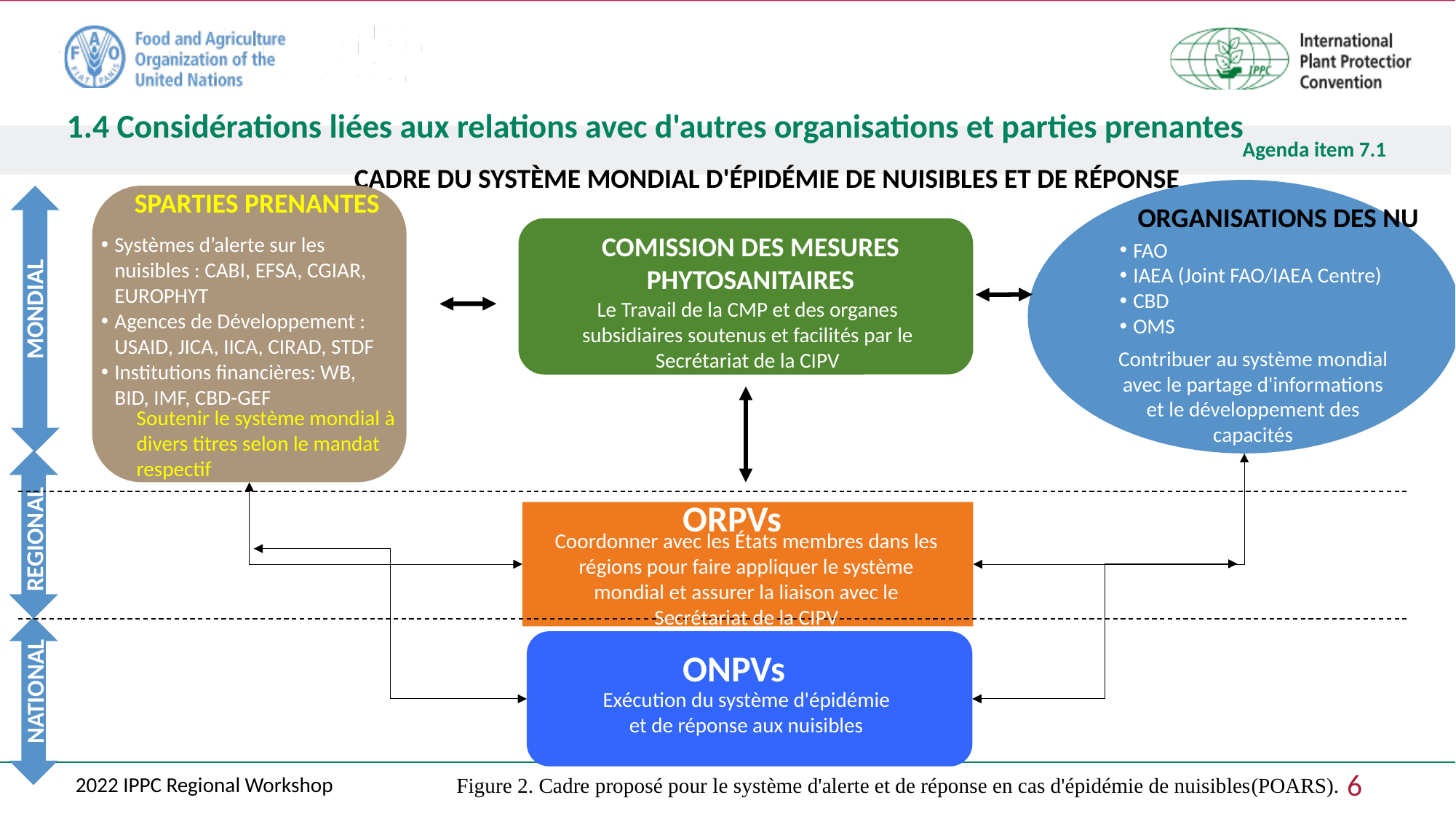

# 1.4 Considérations liées aux relations avec d'autres organisations et parties prenantes
CADRE DU SYSTÈME MONDIAL D'ÉPIDÉMIE DE NUISIBLES ET DE RÉPONSE

SPARTIES PRENANTES
MONDIAL
ORGANISATIONS DES NU

COMISSION DES MESURES PHYTOSANITAIRES
Systèmes d’alerte sur les nuisibles : CABI, EFSA, CGIAR, EUROPHYT
Agences de Développement : USAID, JICA, IICA, CIRAD, STDF
Institutions financières: WB, BID, IMF, CBD-GEF
FAO
IAEA (Joint FAO/IAEA Centre)
CBD
OMS
Le Travail de la CMP et des organes subsidiaires soutenus et facilités par le Secrétariat de la CIPV
Contribuer au système mondial avec le partage d'informations et le développement des capacités
Soutenir le système mondial à divers titres selon le mandat respectif
REGIONAL

ORPVs

Coordonner avec les États membres dans les régions pour faire appliquer le système mondial et assurer la liaison avec le Secrétariat de la CIPV
NATIONAL

ONPVs
Exécution du système d'épidémie et de réponse aux nuisibles
Figure 2. Cadre proposé pour le système d'alerte et de réponse en cas d'épidémie de nuisibles(POARS).